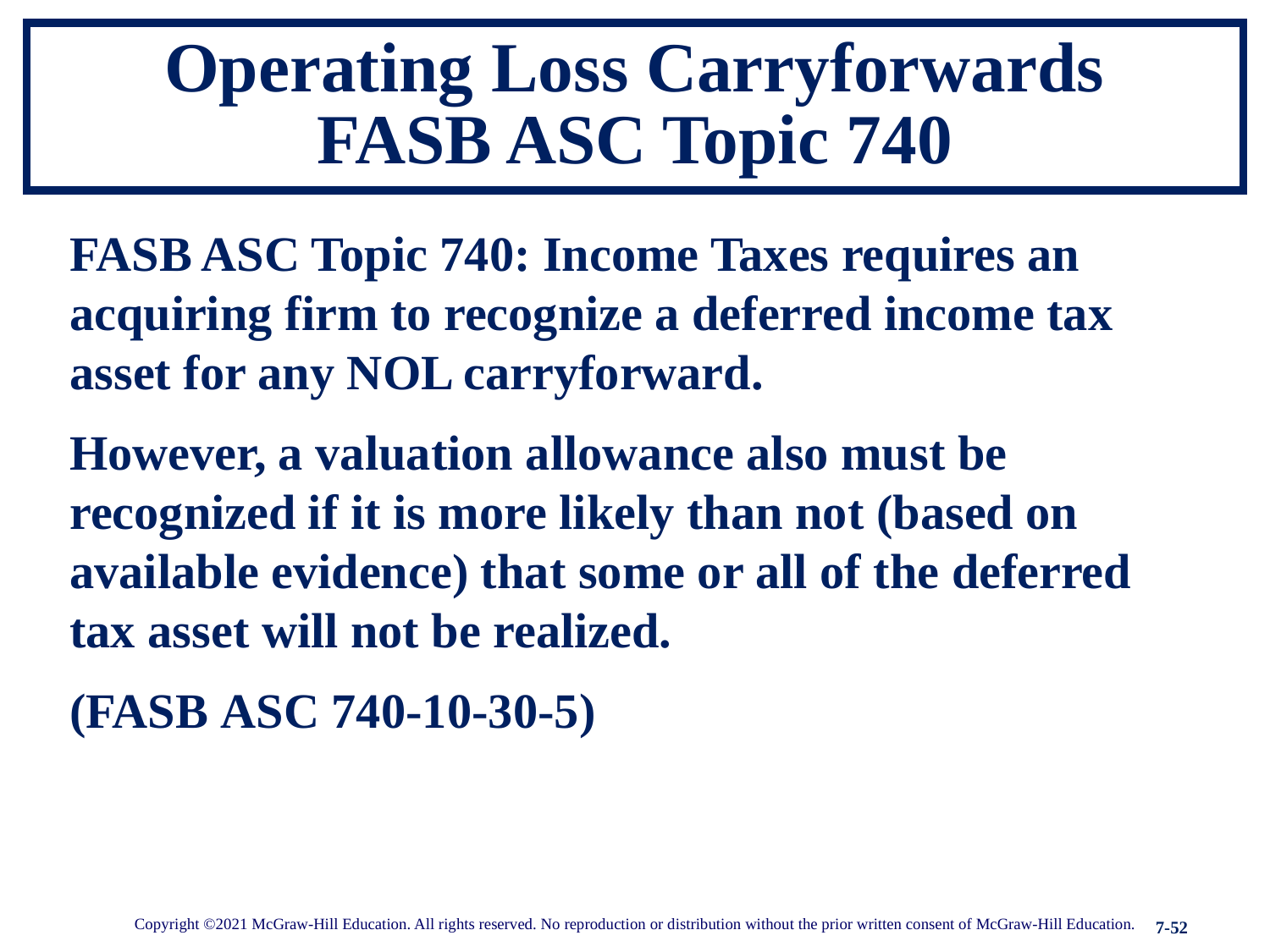

# Operating Loss Carryforwards FASB ASC Topic 740
FASB ASC Topic 740: Income Taxes requires an acquiring firm to recognize a deferred income tax asset for any NOL carryforward.
However, a valuation allowance also must be recognized if it is more likely than not (based on available evidence) that some or all of the deferred tax asset will not be realized.
(FASB ASC 740-10-30-5)
Copyright ©2021 McGraw-Hill Education. All rights reserved. No reproduction or distribution without the prior written consent of McGraw-Hill Education.
7-52